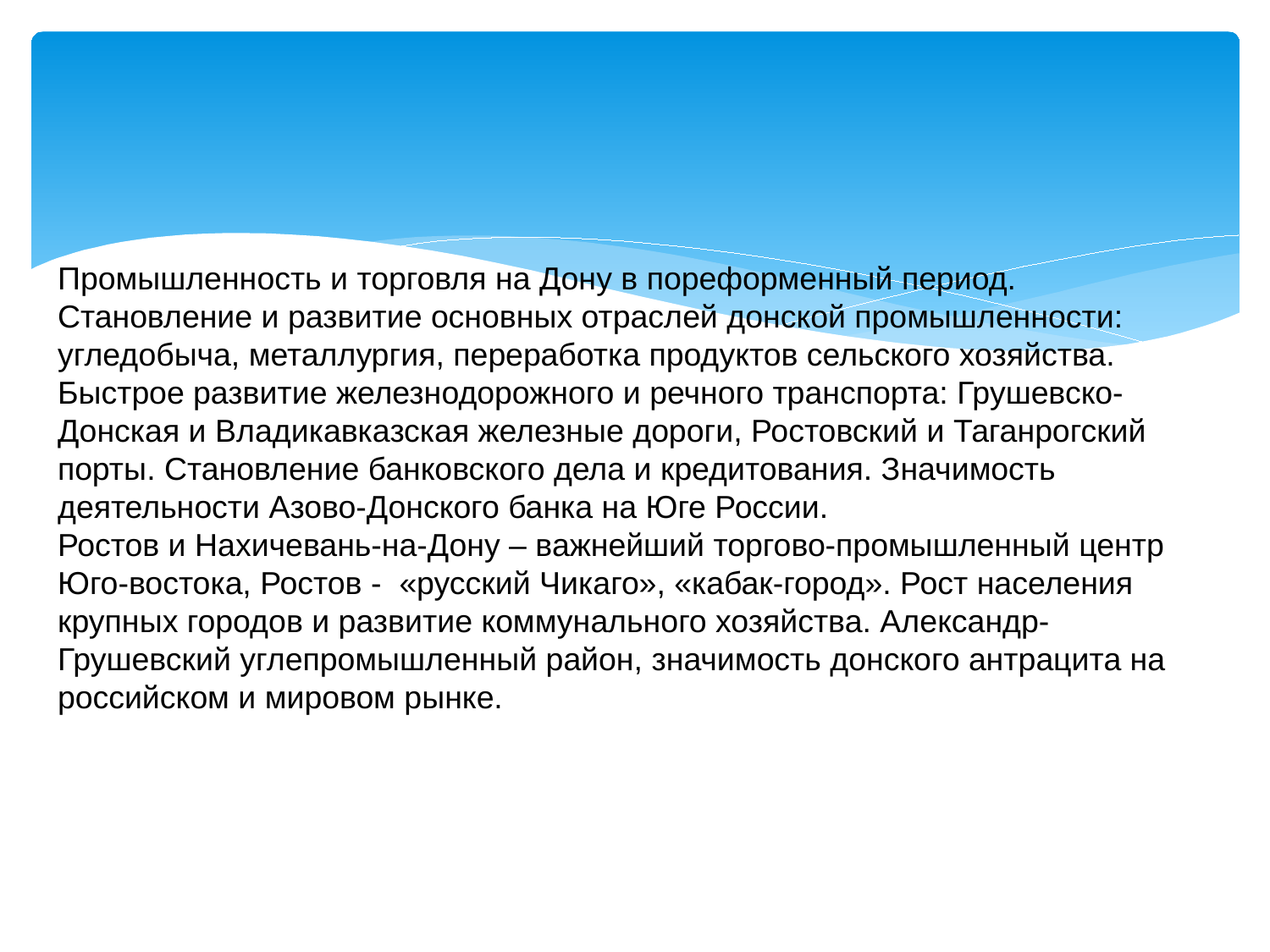

Промышленность и торговля на Дону в пореформенный период. Становление и развитие основных отраслей донской промышленности: угледобыча, металлургия, переработка продуктов сельского хозяйства. Быстрое развитие железнодорожного и речного транспорта: Грушевско-Донская и Владикавказская железные дороги, Ростовский и Таганрогский порты. Становление банковского дела и кредитования. Значимость деятельности Азово-Донского банка на Юге России.
Ростов и Нахичевань-на-Дону – важнейший торгово-промышленный центр Юго-востока, Ростов -  «русский Чикаго», «кабак-город». Рост населения крупных городов и развитие коммунального хозяйства. Александр-Грушевский углепромышленный район, значимость донского антрацита на российском и мировом рынке.